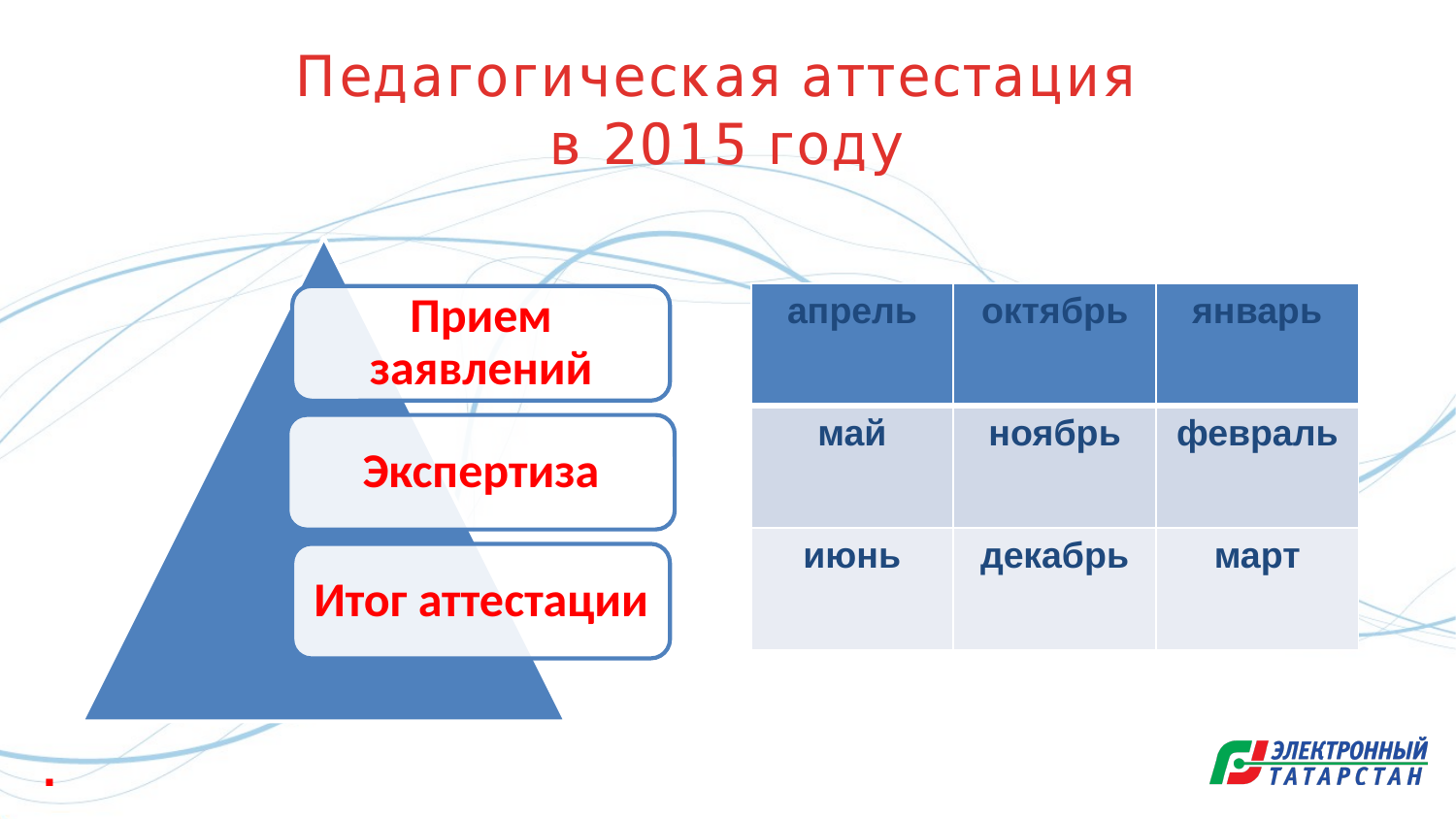

# Педагогическая аттестация в 2015 году
Прием заявлений
Экспертиза
Итог аттестации
| апрель | октябрь | январь |
| --- | --- | --- |
| май | ноябрь | февраль |
| июнь | декабрь | март |
.